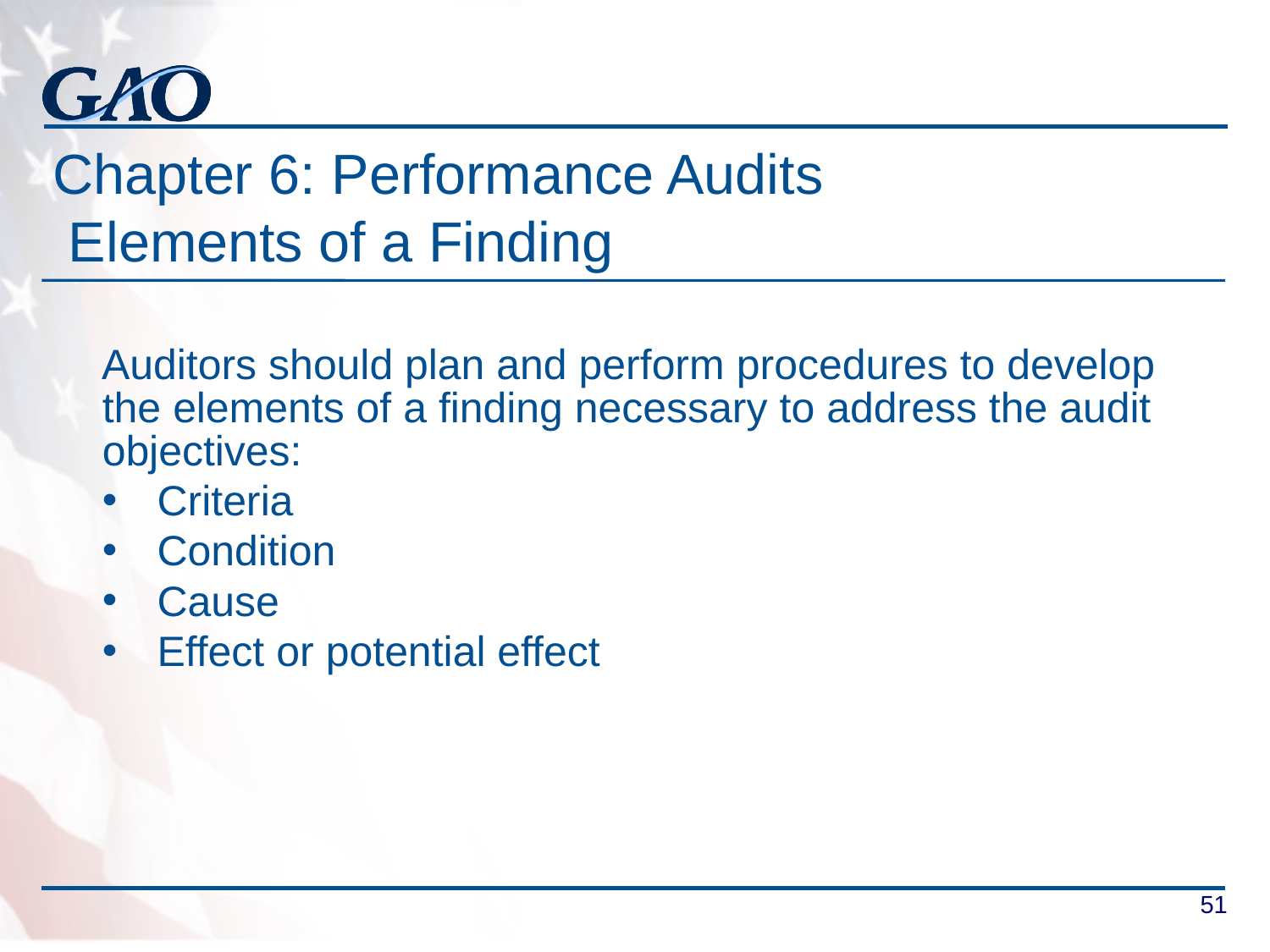

Chapter 6: Performance Audits
 Elements of a Finding
#
Auditors should plan and perform procedures to develop the elements of a finding necessary to address the audit objectives:
Criteria
Condition
Cause
Effect or potential effect
51